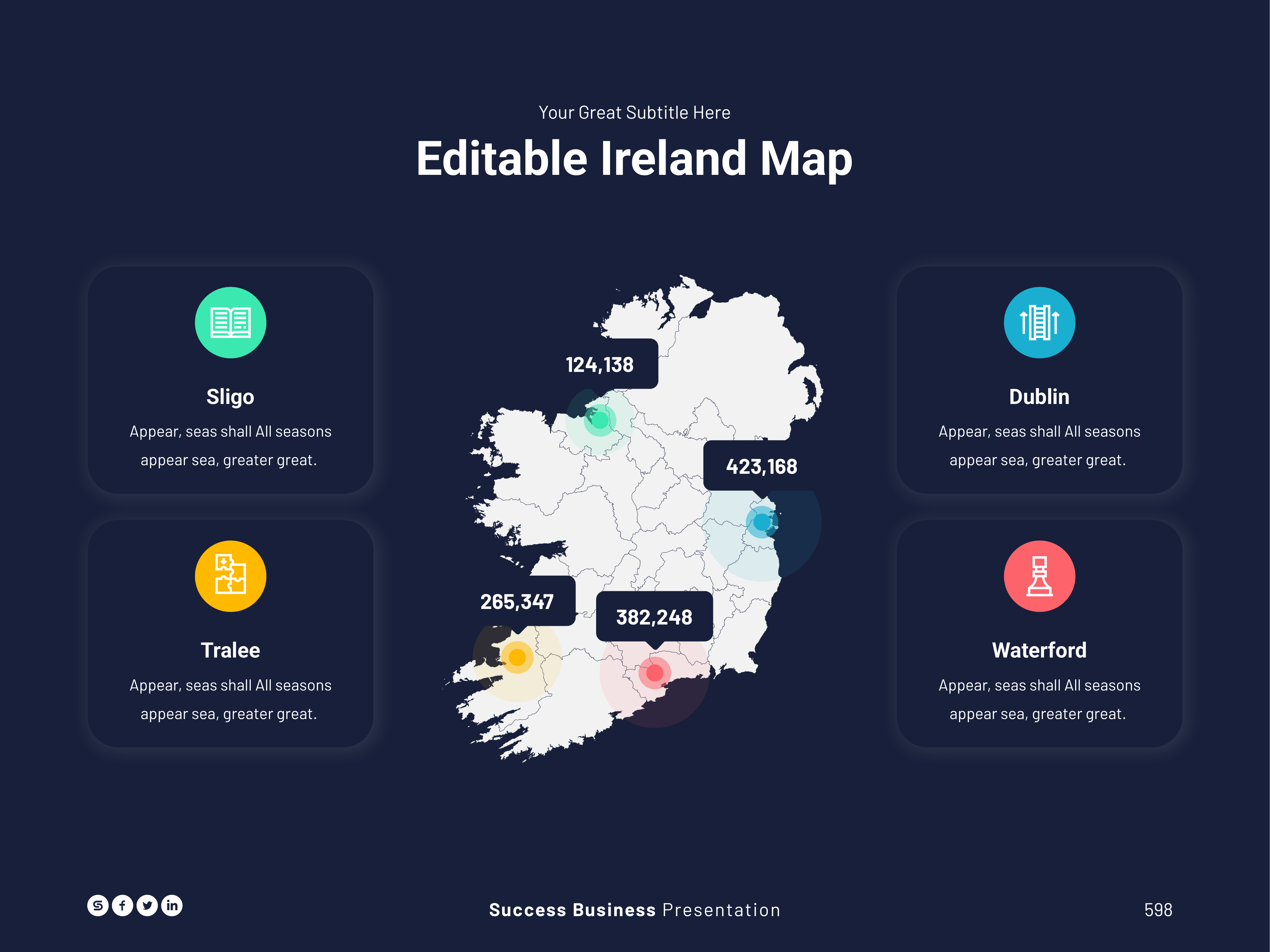

Your Great Subtitle Here
Editable Ireland Map

124,138

Sligo
Appear, seas shall All seasons appear sea, greater great.
Dublin
Appear, seas shall All seasons appear sea, greater great.

423,168

265,347

382,248

Tralee
Appear, seas shall All seasons appear sea, greater great.
Waterford
Appear, seas shall All seasons appear sea, greater great.